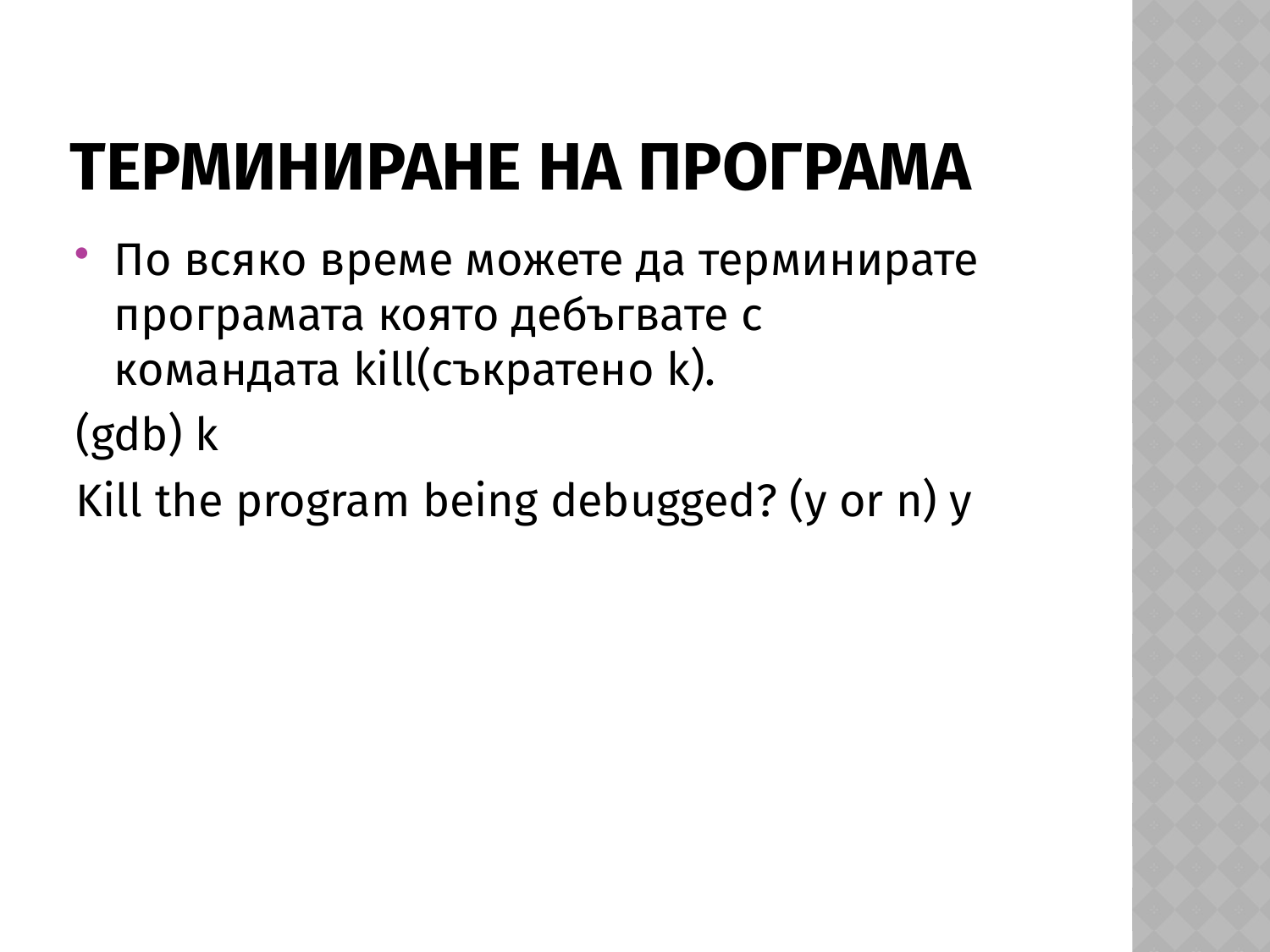

# Терминиране на програма
По всяко време можете да терминирате програмата която дебъгвате с командата kill(съкратено k).
(gdb) k
Kill the program being debugged? (y or n) y